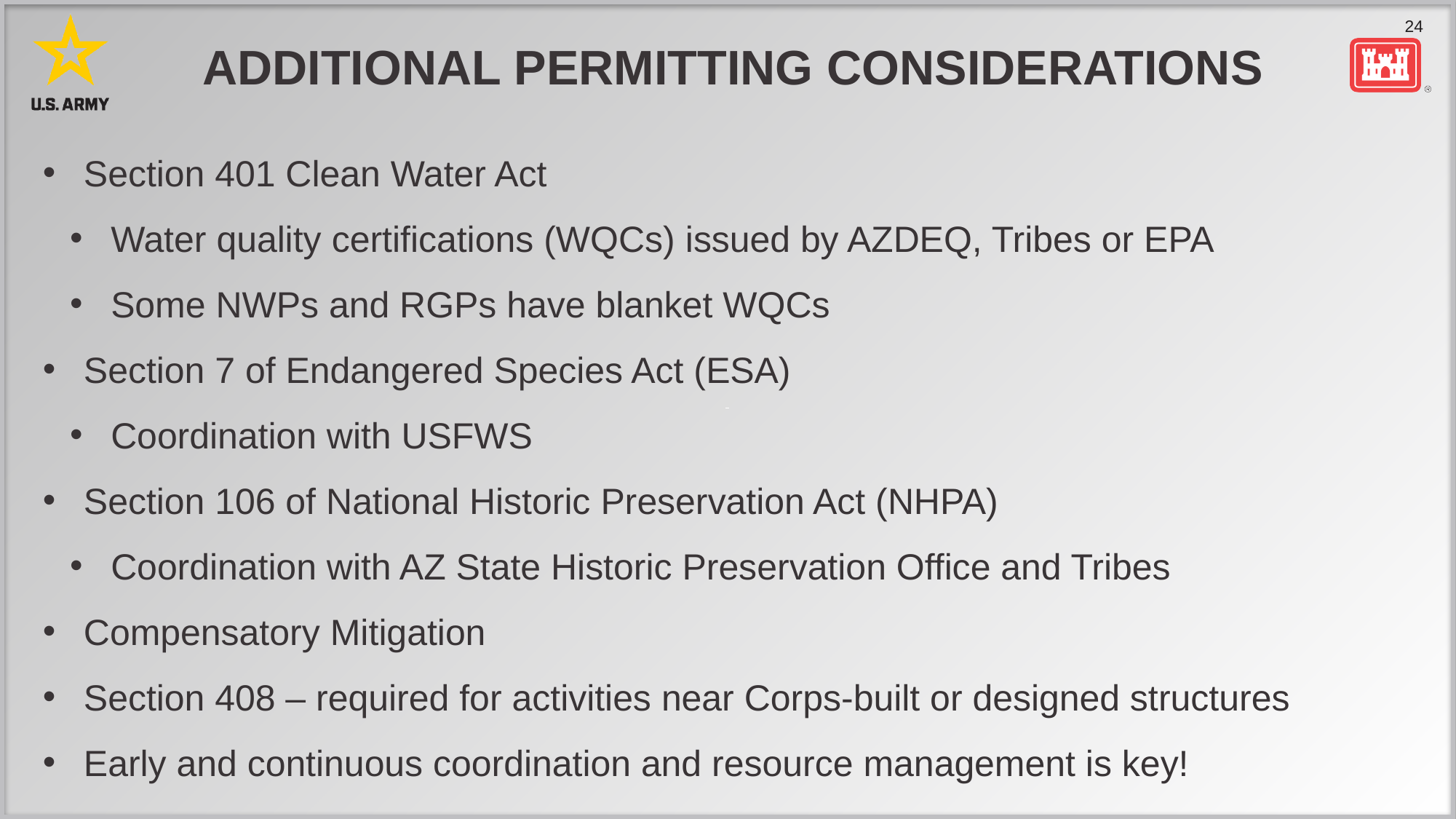

# Additional permitting considerations
Section 401 Clean Water Act
Water quality certifications (WQCs) issued by AZDEQ, Tribes or EPA
Some NWPs and RGPs have blanket WQCs
Section 7 of Endangered Species Act (ESA)
Coordination with USFWS
Section 106 of National Historic Preservation Act (NHPA)
Coordination with AZ State Historic Preservation Office and Tribes
Compensatory Mitigation
Section 408 – required for activities near Corps-built or designed structures
Early and continuous coordination and resource management is key!